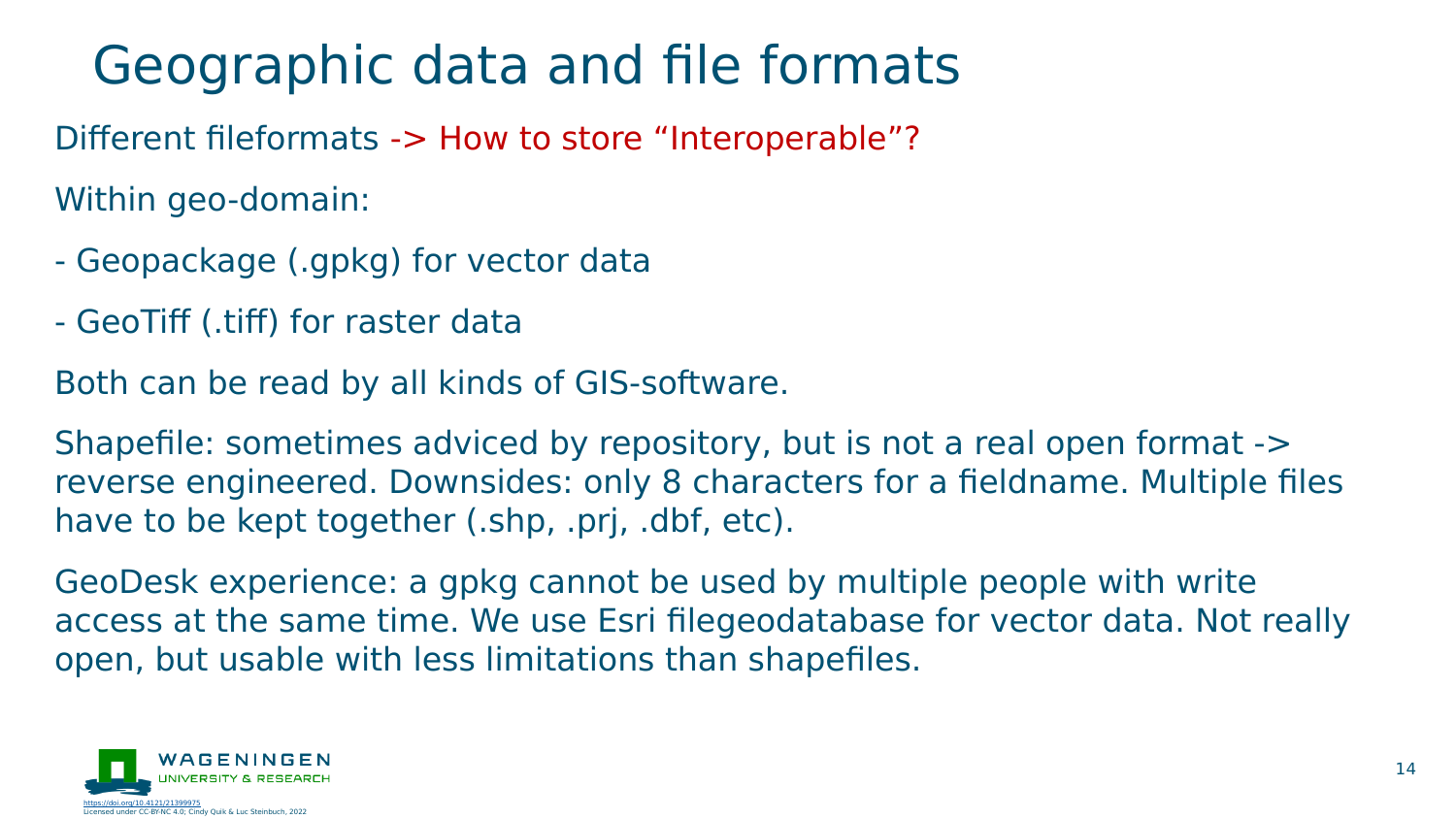

# Geographic data and file formats
Different fileformats -> How to store “Interoperable”?
Within geo-domain:
- Geopackage (.gpkg) for vector data
- GeoTiff (.tiff) for raster data
Both can be read by all kinds of GIS-software.
Shapefile: sometimes adviced by repository, but is not a real open format -> reverse engineered. Downsides: only 8 characters for a fieldname. Multiple files have to be kept together (.shp, .prj, .dbf, etc).
GeoDesk experience: a gpkg cannot be used by multiple people with write access at the same time. We use Esri filegeodatabase for vector data. Not really open, but usable with less limitations than shapefiles.

14